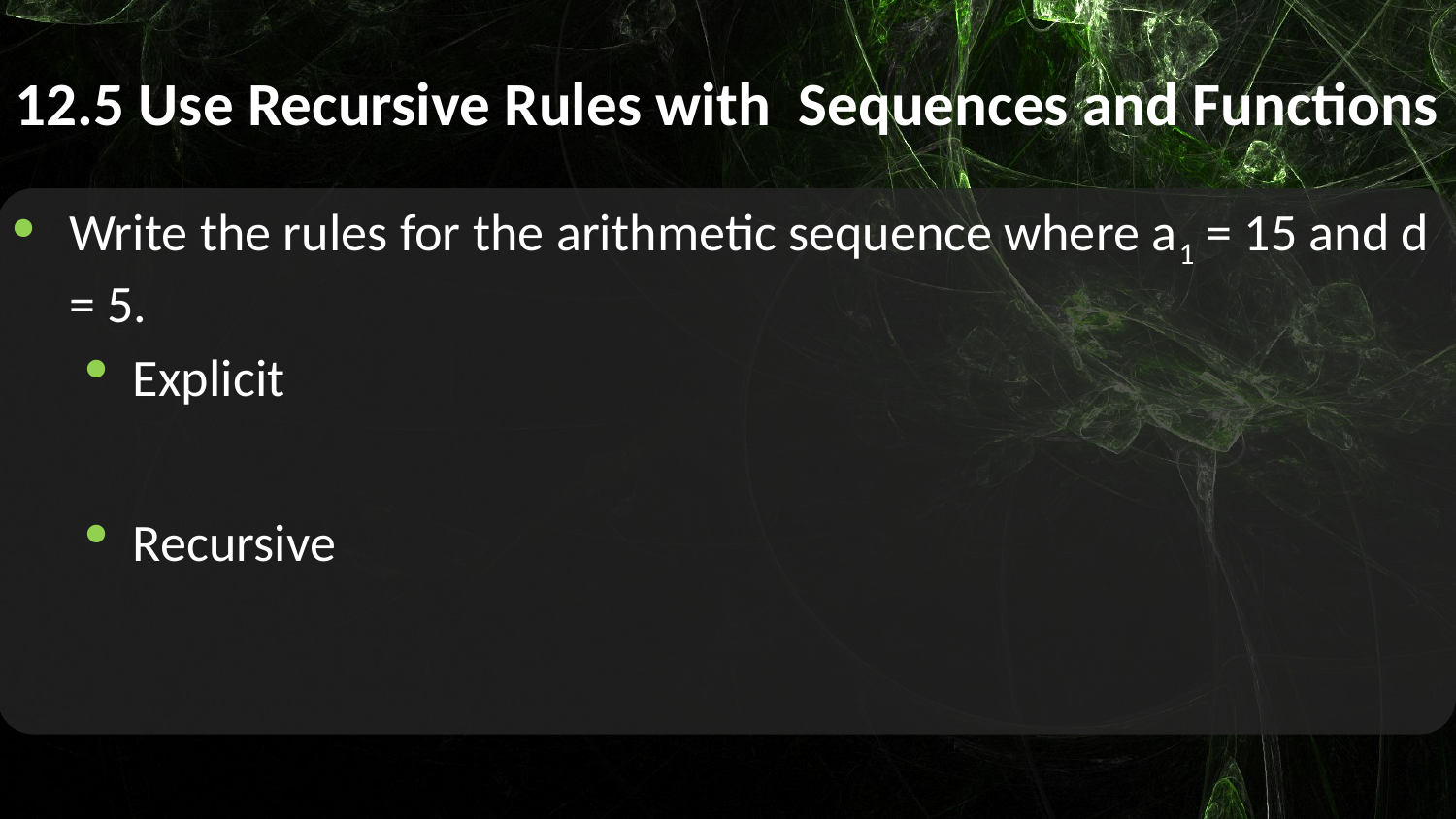

# 12.5 Use Recursive Rules with  Sequences and Functions
Write the rules for the arithmetic sequence where a1 = 15 and d = 5.
Explicit

Recursive